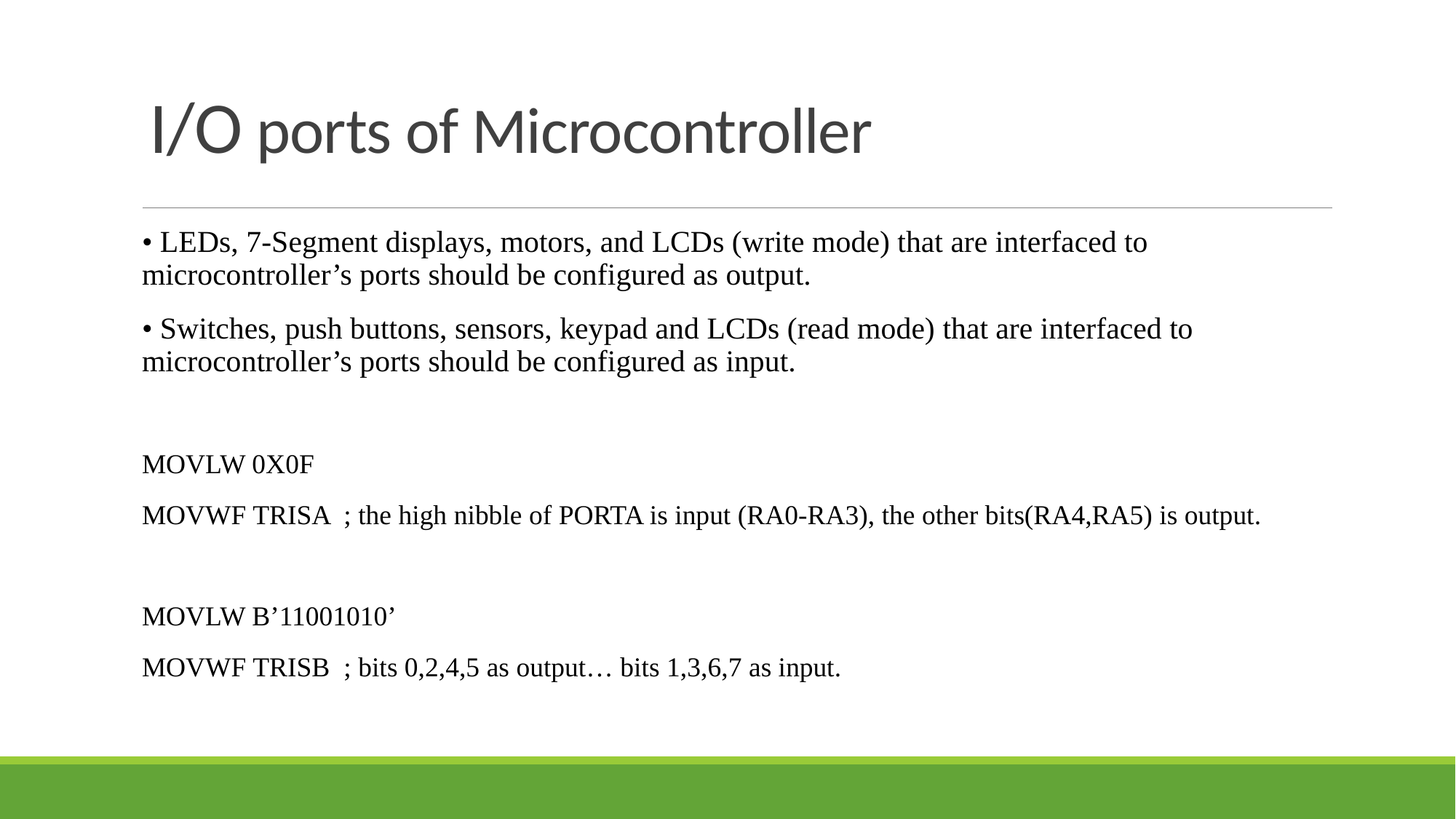

# I/O ports of Microcontroller
• LEDs, 7-Segment displays, motors, and LCDs (write mode) that are interfaced to microcontroller’s ports should be configured as output.
• Switches, push buttons, sensors, keypad and LCDs (read mode) that are interfaced to microcontroller’s ports should be configured as input.

MOVLW 0X0F
MOVWF TRISA  ; the high nibble of PORTA is input (RA0-RA3), the other bits(RA4,RA5) is output.

MOVLW B’11001010’
MOVWF TRISB  ; bits 0,2,4,5 as output… bits 1,3,6,7 as input.